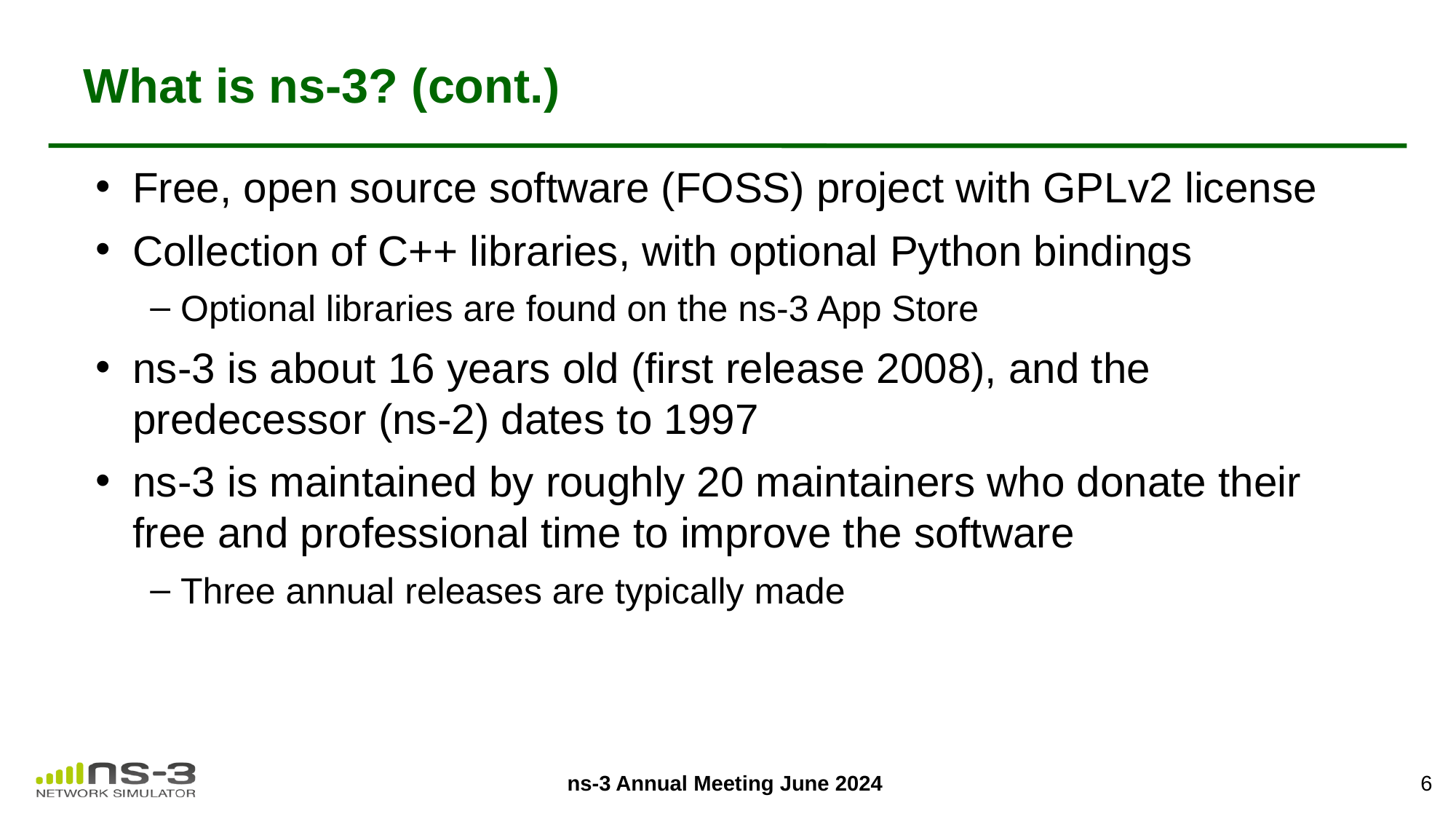

# What is ns-3? (cont.)
Free, open source software (FOSS) project with GPLv2 license
Collection of C++ libraries, with optional Python bindings
Optional libraries are found on the ns-3 App Store
ns-3 is about 16 years old (first release 2008), and the predecessor (ns-2) dates to 1997
ns-3 is maintained by roughly 20 maintainers who donate their free and professional time to improve the software
Three annual releases are typically made
6
ns-3 Annual Meeting June 2024